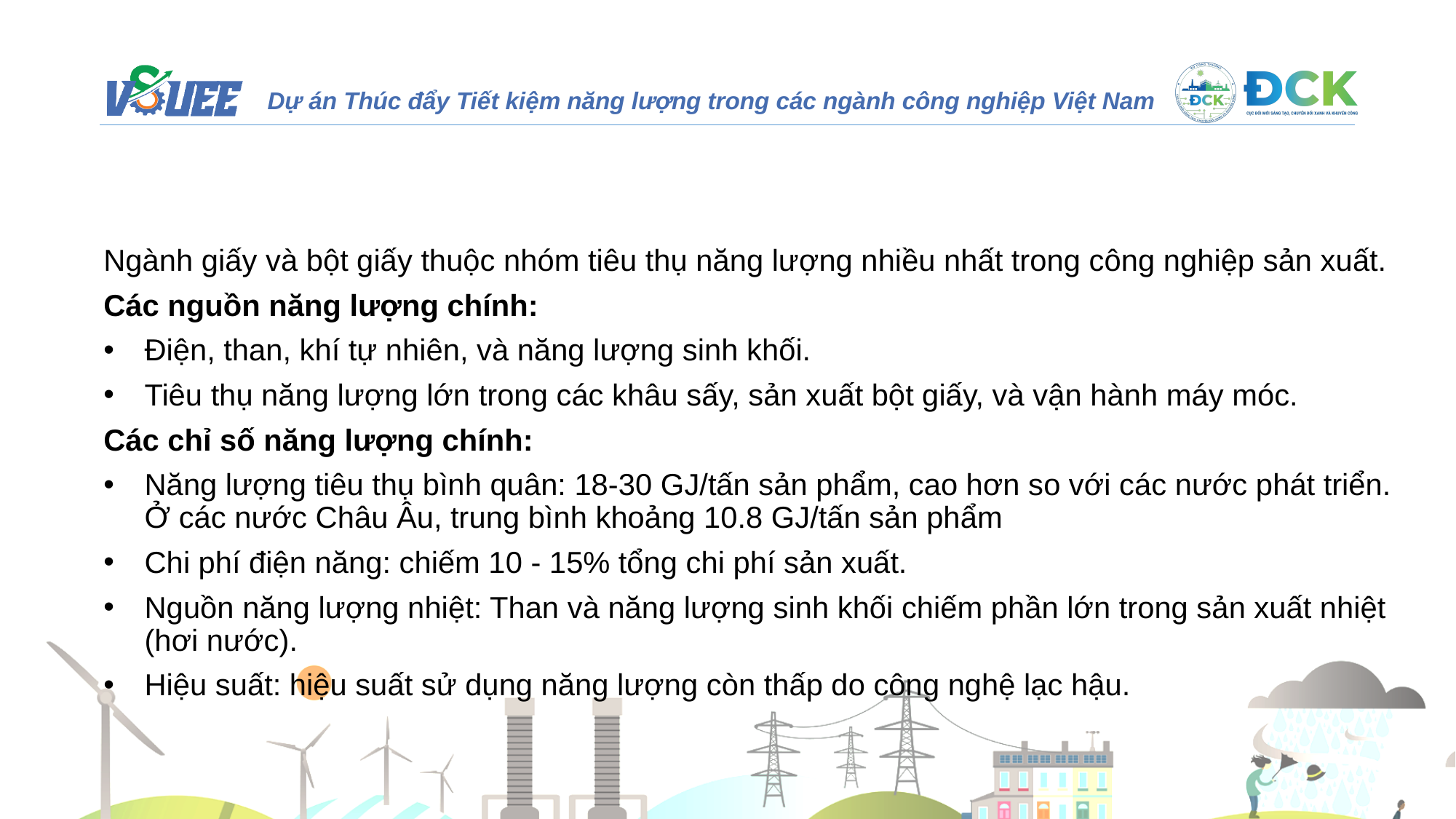

Tiêu thụ năng lượng trong ngành giấy và bột giấy
Ngành giấy và bột giấy thuộc nhóm tiêu thụ năng lượng nhiều nhất trong công nghiệp sản xuất.
Các nguồn năng lượng chính:
Điện, than, khí tự nhiên, và năng lượng sinh khối.
Tiêu thụ năng lượng lớn trong các khâu sấy, sản xuất bột giấy, và vận hành máy móc.
Các chỉ số năng lượng chính:
Năng lượng tiêu thụ bình quân: 18-30 GJ/tấn sản phẩm, cao hơn so với các nước phát triển. Ở các nước Châu Âu, trung bình khoảng 10.8 GJ/tấn sản phẩm
Chi phí điện năng: chiếm 10 - 15% tổng chi phí sản xuất.
Nguồn năng lượng nhiệt: Than và năng lượng sinh khối chiếm phần lớn trong sản xuất nhiệt (hơi nước).
Hiệu suất: hiệu suất sử dụng năng lượng còn thấp do công nghệ lạc hậu.